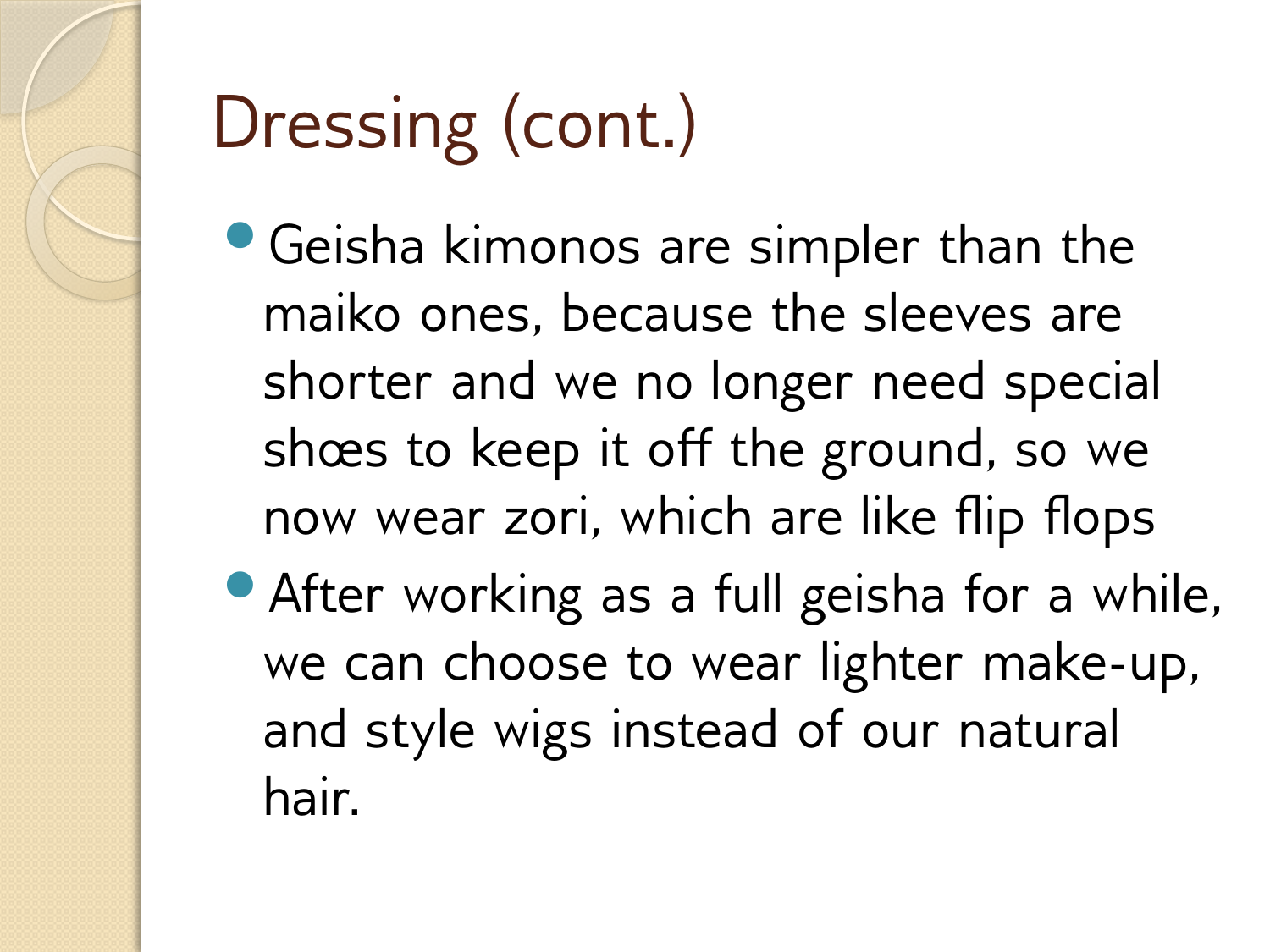

# Dressing (cont.)
Geisha kimonos are simpler than the maiko ones, because the sleeves are shorter and we no longer need special shoes to keep it off the ground, so we now wear zori, which are like flip flops
After working as a full geisha for a while, we can choose to wear lighter make-up, and style wigs instead of our natural hair.